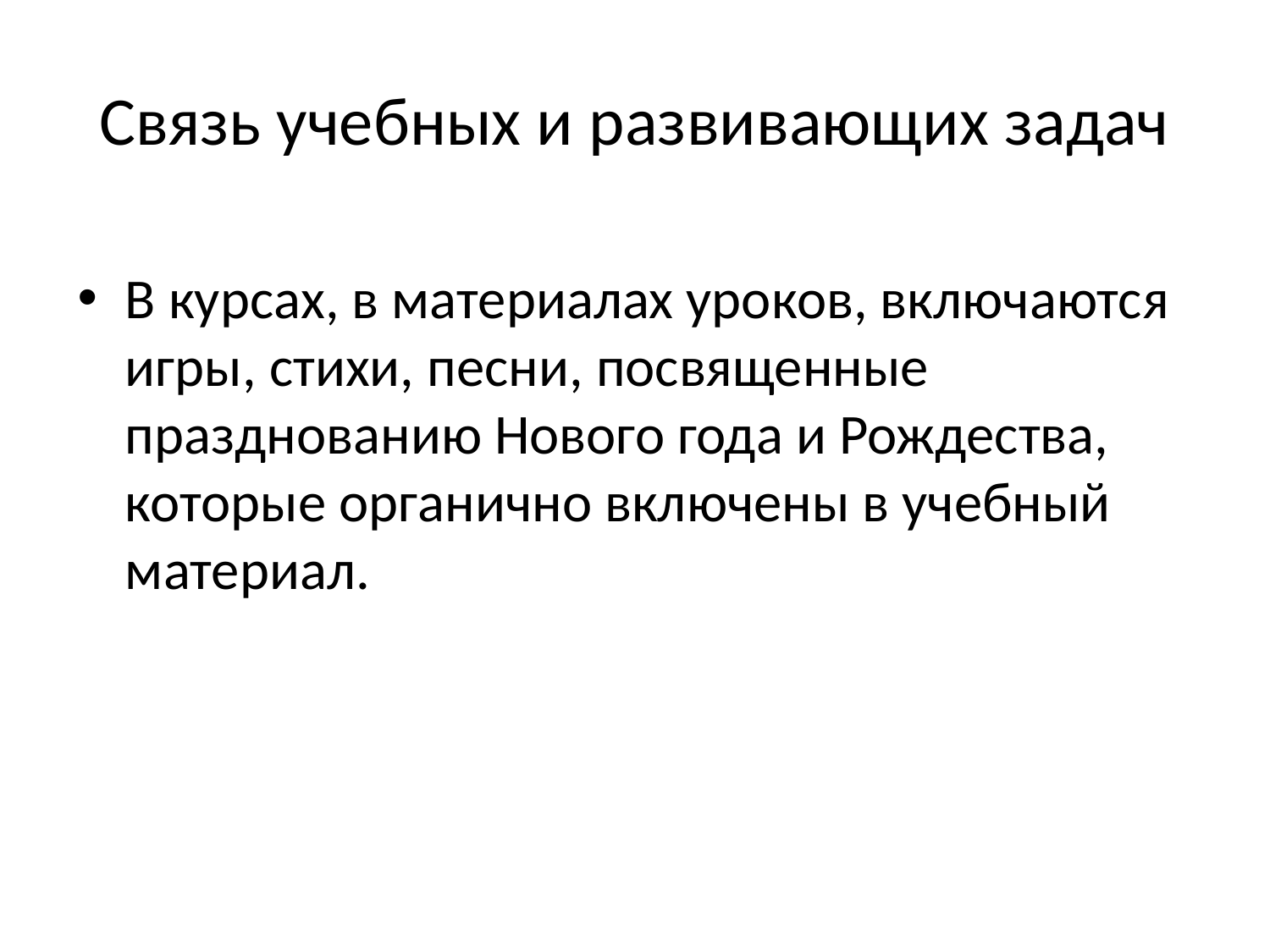

# Связь учебных и развивающих задач
В курсах, в материалах уроков, включаются игры, стихи, песни, посвященные празднованию Нового года и Рождества, которые органично включены в учебный материал.